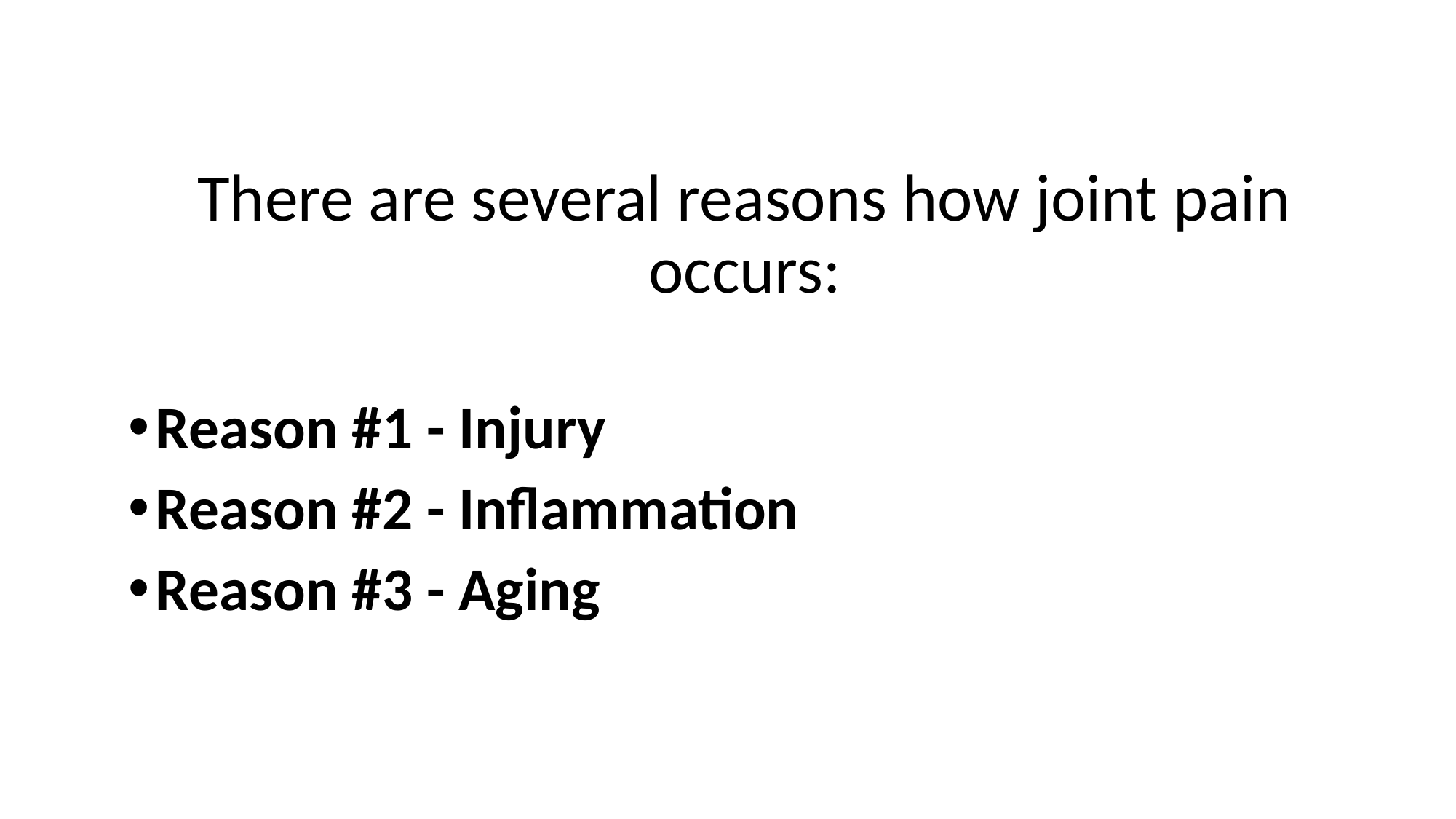

There are several reasons how joint pain occurs:

Reason #1 - Injury
Reason #2 - Inflammation
Reason #3 - Aging